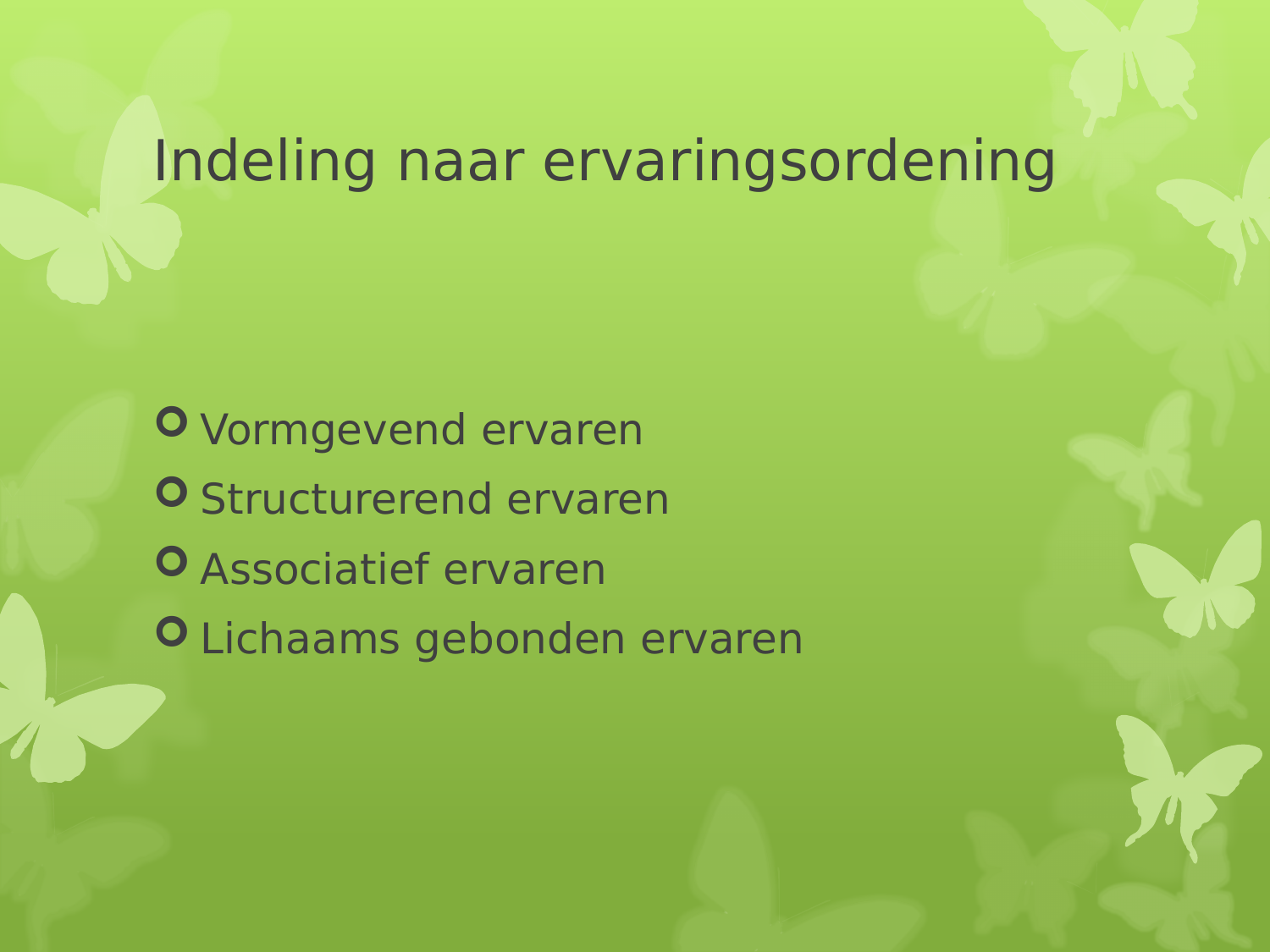

# Indeling naar ervaringsordening
Vormgevend ervaren
Structurerend ervaren
Associatief ervaren
Lichaams gebonden ervaren